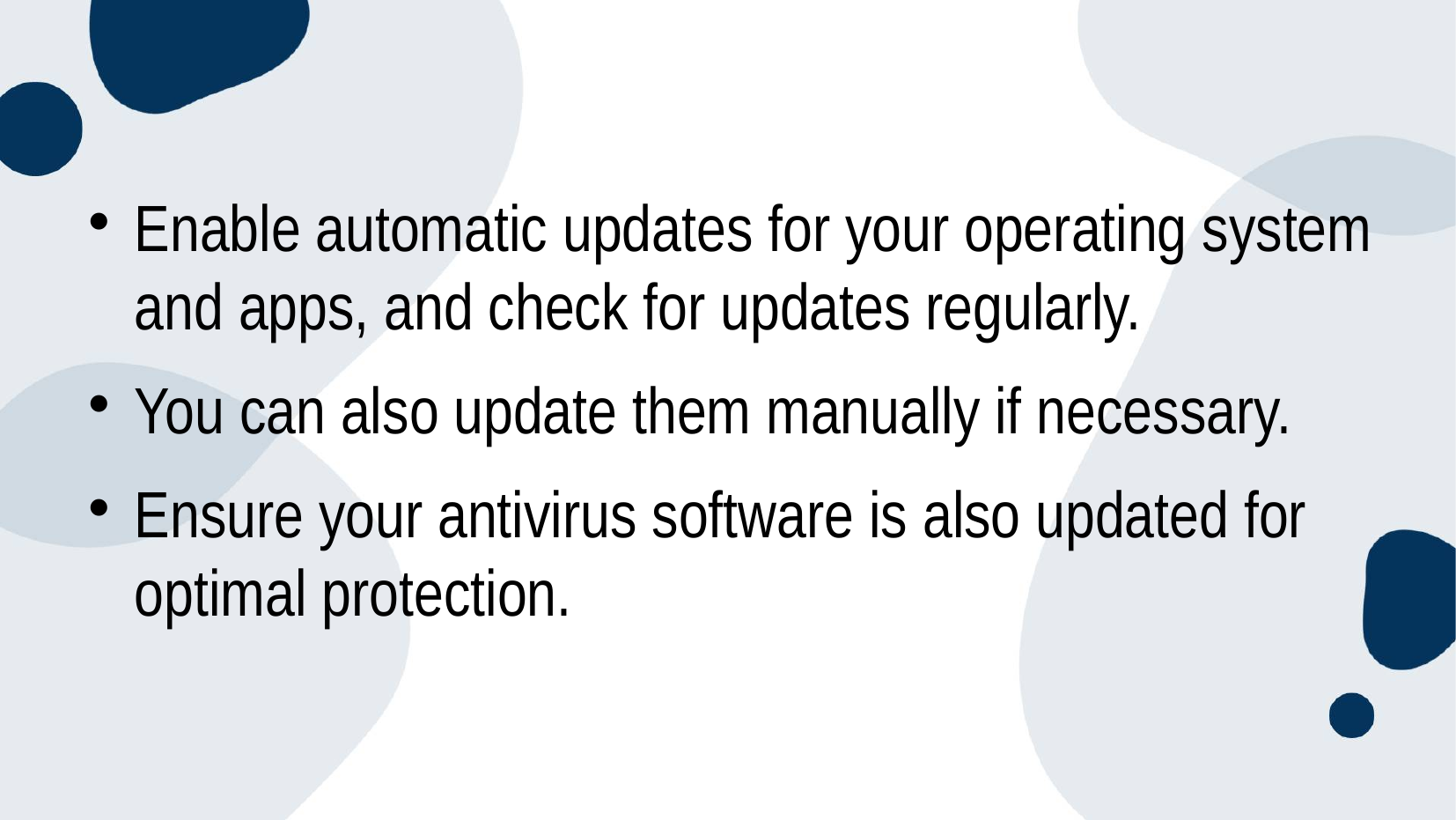

#
Enable automatic updates for your operating system and apps, and check for updates regularly.
You can also update them manually if necessary.
Ensure your antivirus software is also updated for optimal protection.